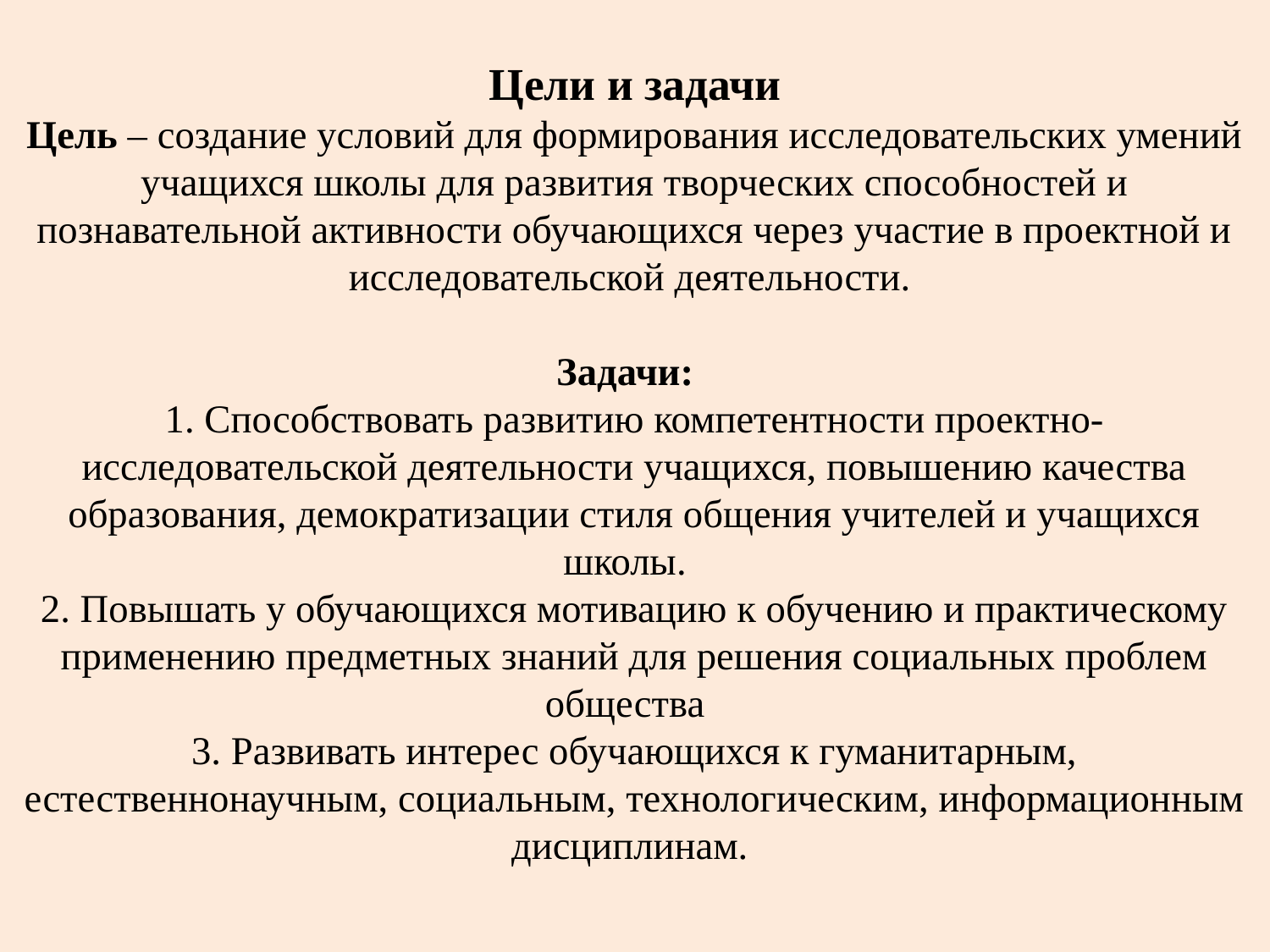

# Цели и задачи Цель – создание условий для формирования исследовательских умений учащихся школы для развития творческих способностей и познавательной активности обучающихся через участие в проектной и исследовательской деятельности. Задачи: 1. Способствовать развитию компетентности проектно-исследовательской деятельности учащихся, повышению качества образования, демократизации стиля общения учителей и учащихся школы. 2. Повышать у обучающихся мотивацию к обучению и практическому применению предметных знаний для решения социальных проблем общества 3. Развивать интерес обучающихся к гуманитарным, естественнонаучным, социальным, технологическим, информационным дисциплинам.